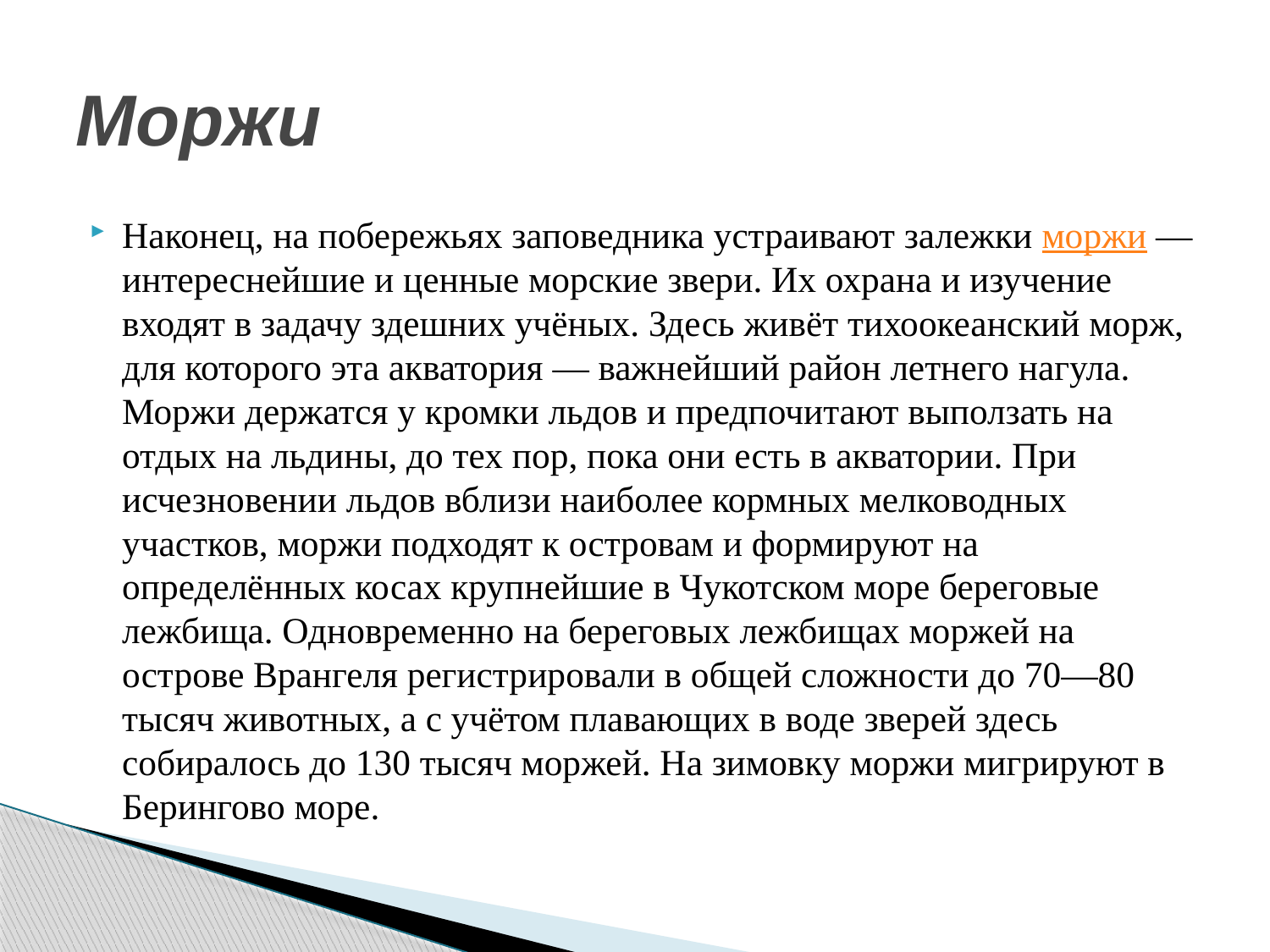

# Моржи
Наконец, на побережьях заповедника устраивают залежки моржи — интереснейшие и ценные морские звери. Их охрана и изучение входят в задачу здешних учёных. Здесь живёт тихоокеанский морж, для которого эта акватория — важнейший район летнего нагула. Моржи держатся у кромки льдов и предпочитают выползать на отдых на льдины, до тех пор, пока они есть в акватории. При исчезновении льдов вблизи наиболее кормных мелководных участков, моржи подходят к островам и формируют на определённых косах крупнейшие в Чукотском море береговые лежбища. Одновременно на береговых лежбищах моржей на острове Врангеля регистрировали в общей сложности до 70—80 тысяч животных, а с учётом плавающих в воде зверей здесь собиралось до 130 тысяч моржей. На зимовку моржи мигрируют в Берингово море.